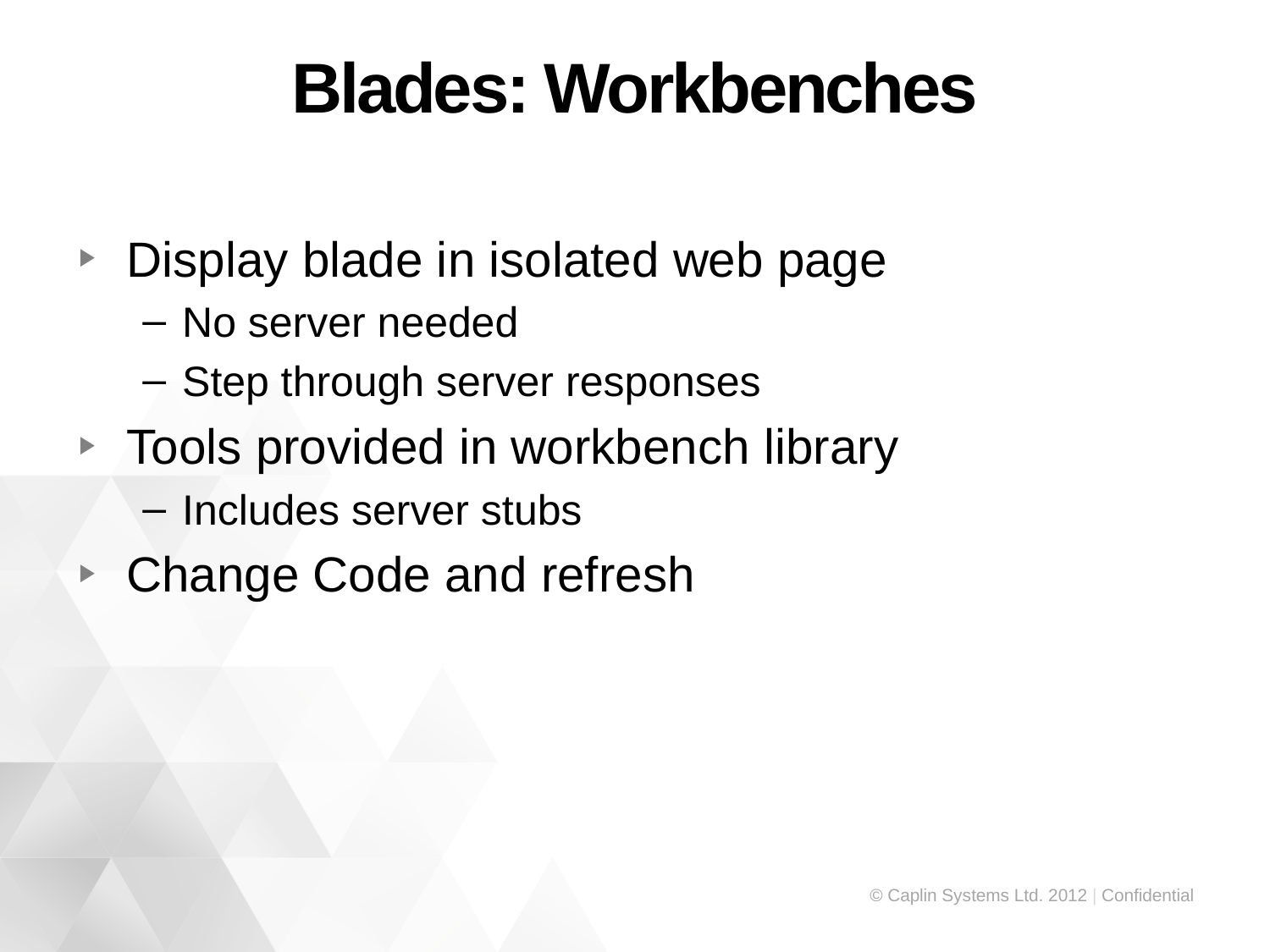

# Blades: Workbenches
Display blade in isolated web page
No server needed
Step through server responses
Tools provided in workbench library
Includes server stubs
Change Code and refresh